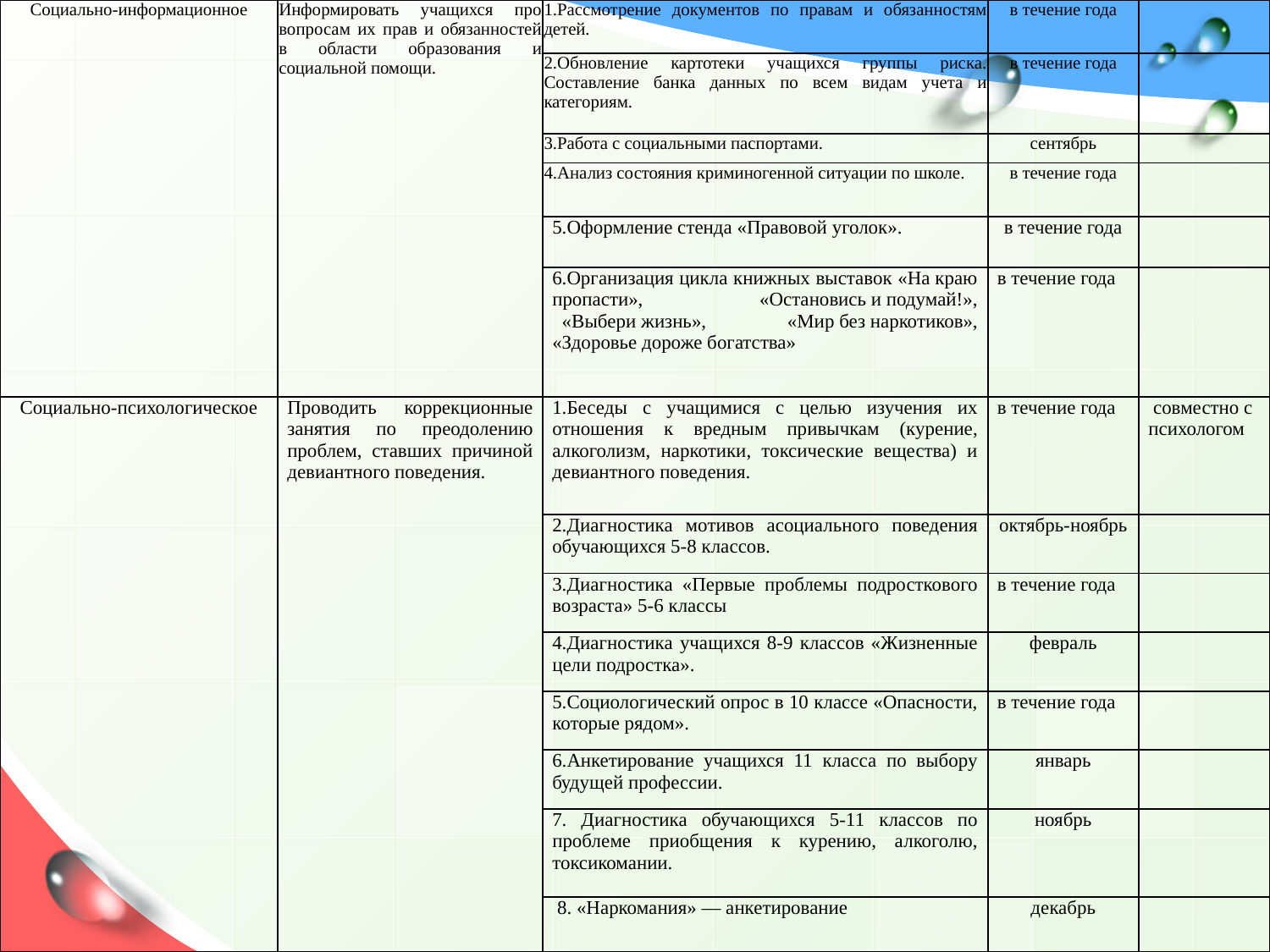

| Социально-информационное | Информировать учащихся про вопросам их прав и обязанностей в области образования и социальной помощи. | 1.Рассмотрение документов по правам и обязанностям детей. | в течение года |  |
| --- | --- | --- | --- | --- |
|  |  | 2.Обновление картотеки учащихся группы риска. Составление банка данных по всем видам учета и категориям. | в течение года |  |
|  |  | 3.Работа с социальными паспортами. | сентябрь |  |
|  |  | 4.Анализ состояния криминогенной ситуации по школе. | в течение года |  |
|  |  | 5.Оформление стенда «Правовой уголок». | в течение года |  |
|  |  | 6.Организация цикла книжных выставок «На краю пропасти», «Остановись и подумай!»,   «Выбери жизнь», «Мир без наркотиков», «Здоровье дороже богатства» | в течение года |  |
| Социально-психологическое | Проводить коррекционные занятия по преодолению проблем, ставших причиной девиантного поведения. | 1.Беседы с учащимися с целью изучения их отношения к вредным привычкам (курение, алкоголизм, наркотики, токсические вещества) и девиантного поведения. | в течение года | совместно с психологом |
|  |  | 2.Диагностика мотивов асоциального поведения обучающихся 5-8 классов. | октябрь-ноябрь |  |
|  |  | 3.Диагностика «Первые проблемы подросткового возраста» 5-6 классы | в течение года |  |
|  |  | 4.Диагностика учащихся 8-9 классов «Жизненные цели подростка». | февраль |  |
|  |  | 5.Социологический опрос в 10 классе «Опасности, которые рядом». | в течение года |  |
|  |  | 6.Анкетирование учащихся 11 класса по выбору будущей профессии. | январь |  |
|  |  | 7. Диагностика обучающихся 5-11 классов по проблеме приобщения к курению, алкоголю, токсикомании. | ноябрь |  |
|  |  | 8. «Наркомания» — анкетирование | декабрь |  |